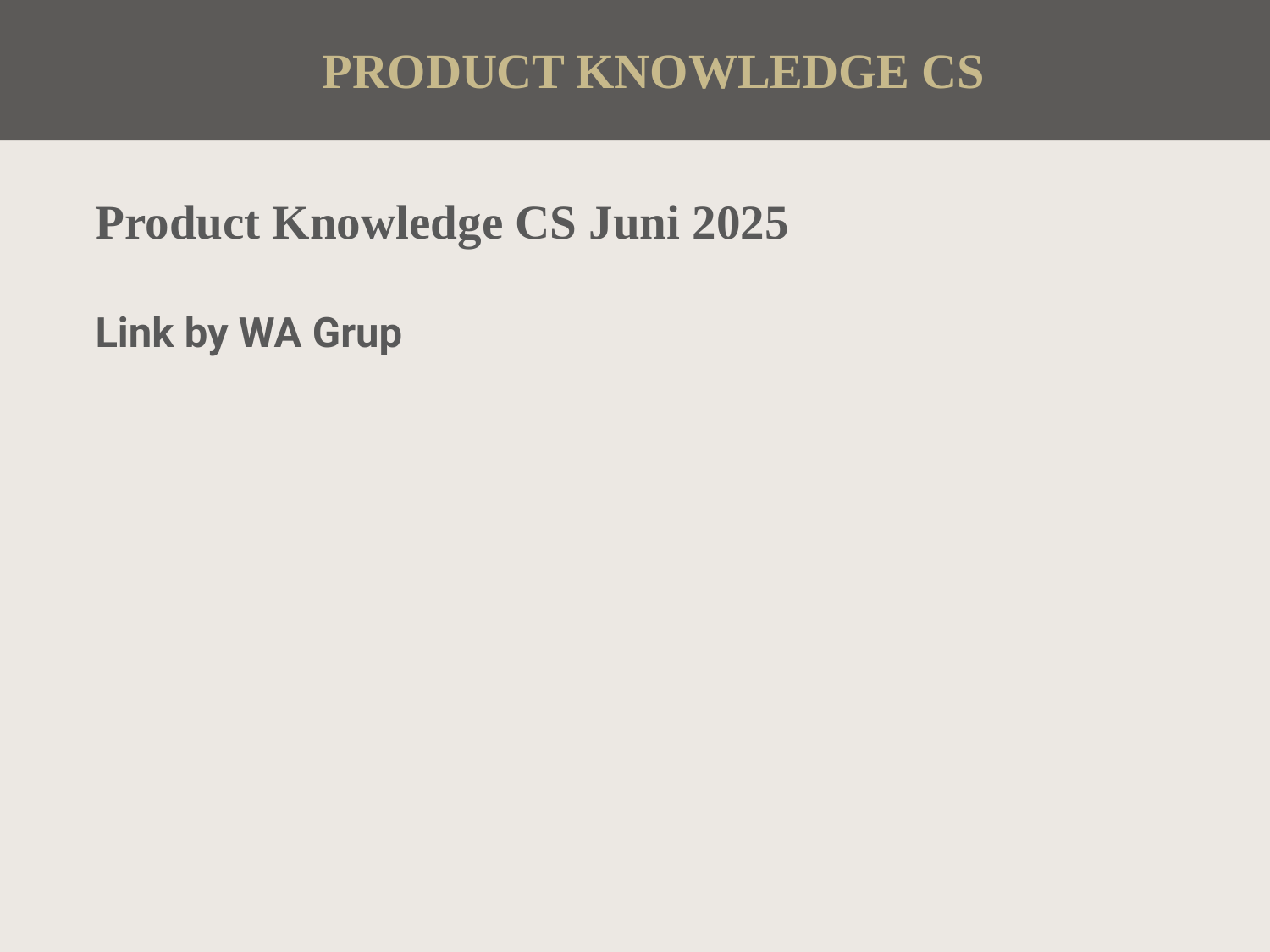

PRODUCT KNOWLEDGE CS
# Product Knowledge CS Juni 2025 Link by WA Grup